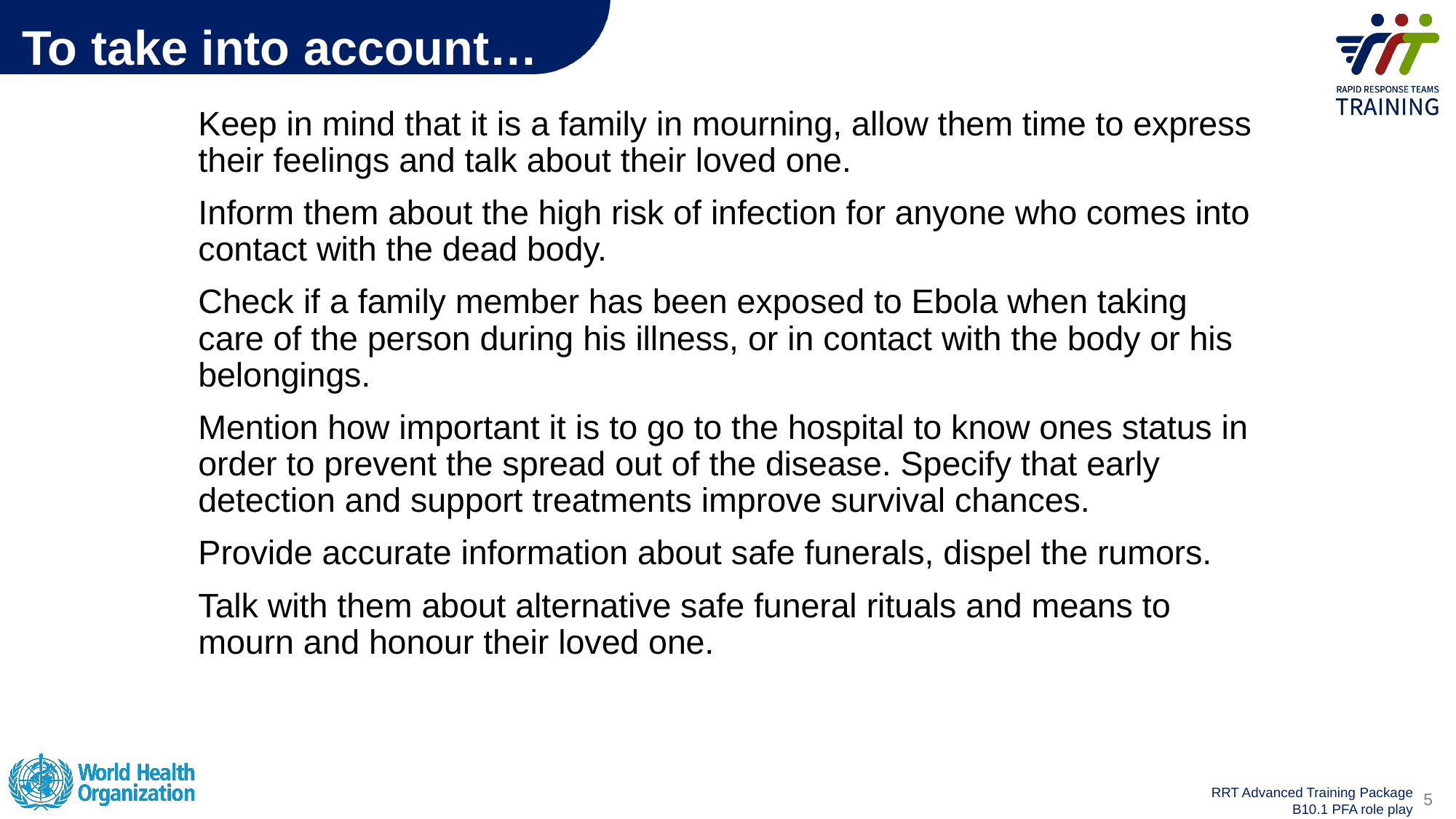

To take into account…
Keep in mind that it is a family in mourning, allow them time to express their feelings and talk about their loved one.
Inform them about the high risk of infection for anyone who comes into contact with the dead body.
Check if a family member has been exposed to Ebola when taking care of the person during his illness, or in contact with the body or his belongings.
Mention how important it is to go to the hospital to know ones status in order to prevent the spread out of the disease. Specify that early detection and support treatments improve survival chances.
Provide accurate information about safe funerals, dispel the rumors.
Talk with them about alternative safe funeral rituals and means to mourn and honour their loved one.